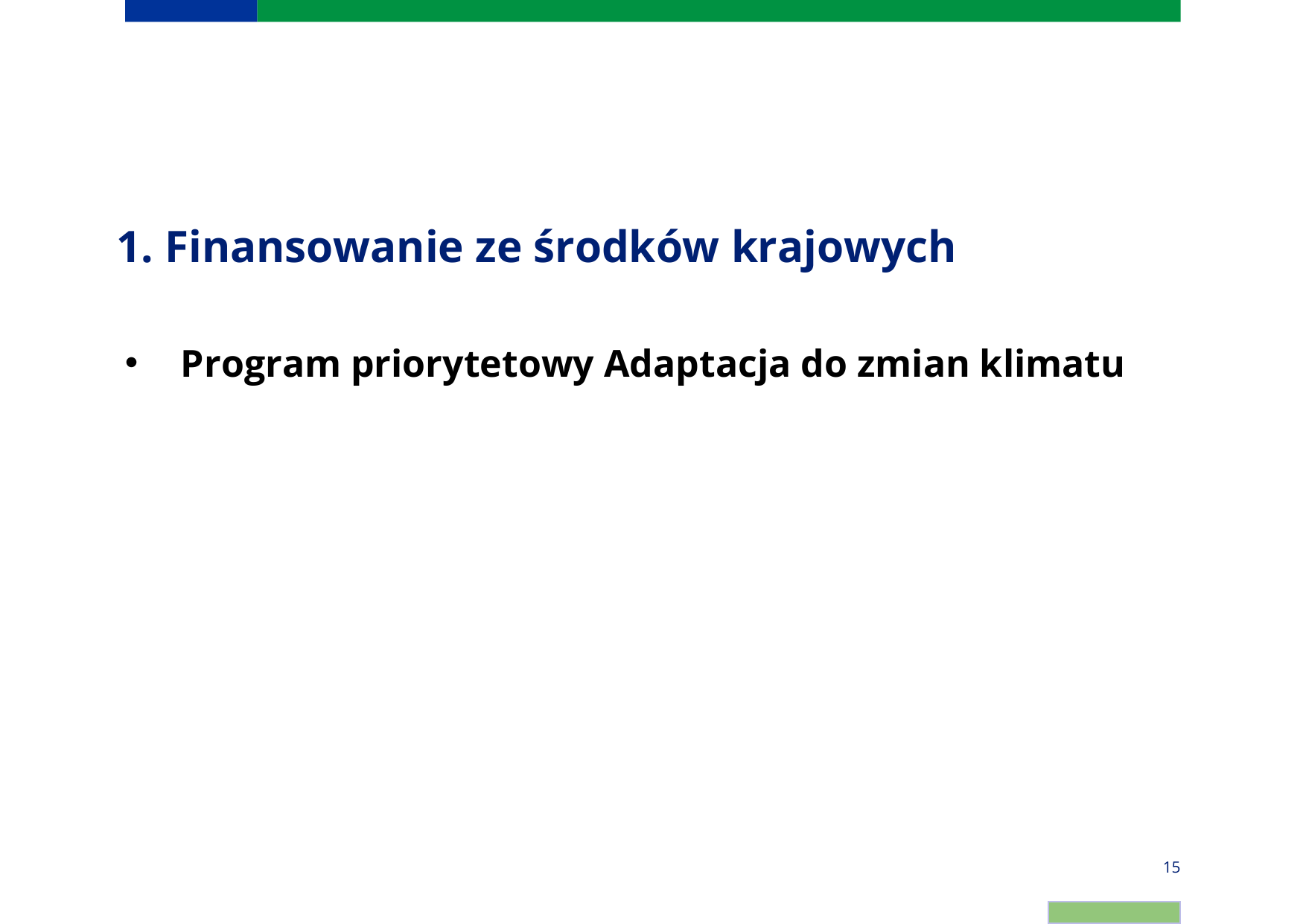

# 1. Finansowanie ze środków krajowych
Program priorytetowy Adaptacja do zmian klimatu

15